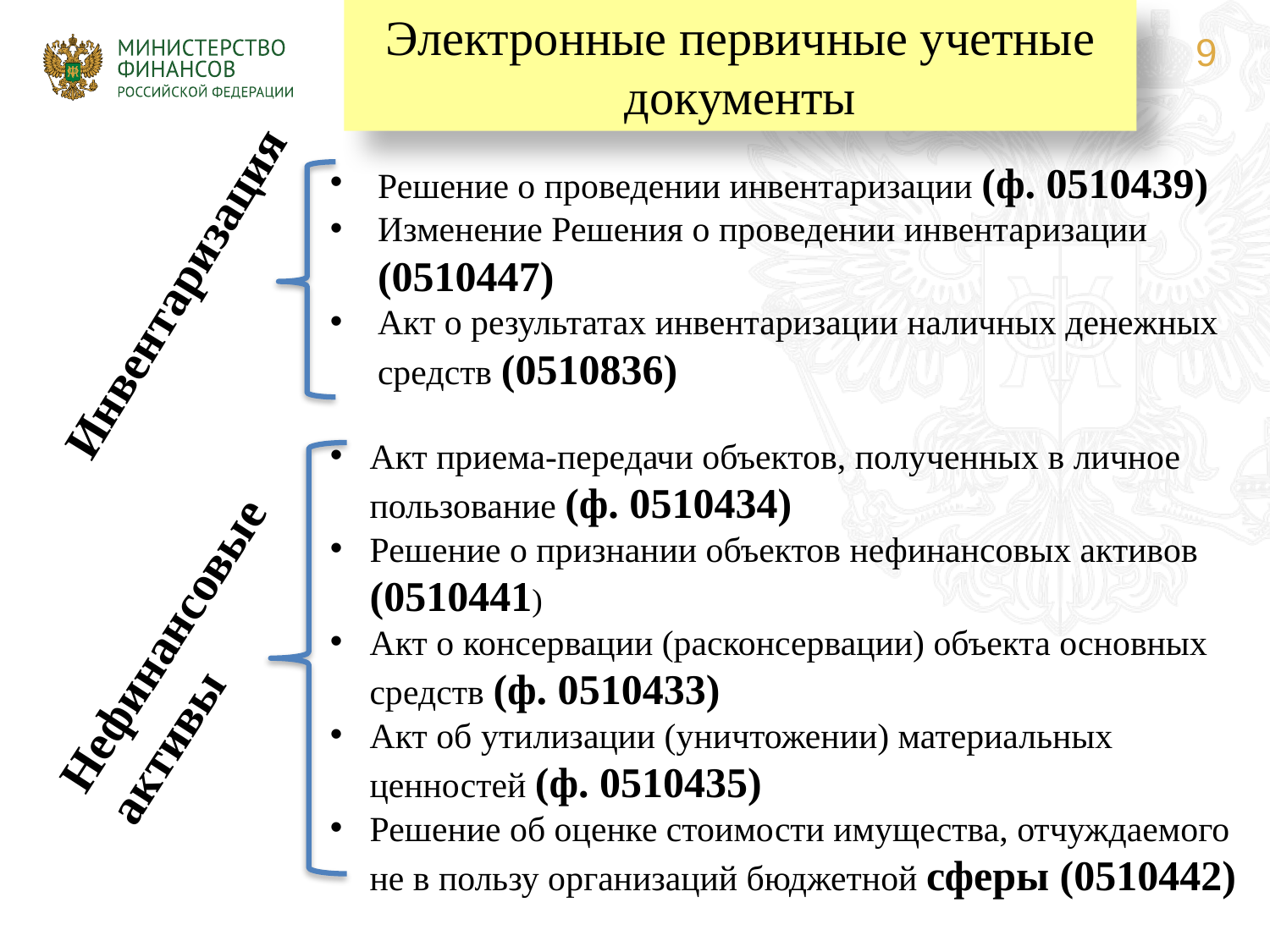

Электронные первичные учетные документы
Решение о проведении инвентаризации (ф. 0510439)
Изменение Решения о проведении инвентаризации (0510447)
Акт о результатах инвентаризации наличных денежных средств (0510836)

Инвентаризация
Акт приема-передачи объектов, полученных в личное пользование (ф. 0510434)
Решение о признании объектов нефинансовых активов (0510441)
Акт о консервации (расконсервации) объекта основных средств (ф. 0510433)
Акт об утилизации (уничтожении) материальных ценностей (ф. 0510435)
Решение об оценке стоимости имущества, отчуждаемого не в пользу организаций бюджетной сферы (0510442)

Нефинансовые активы